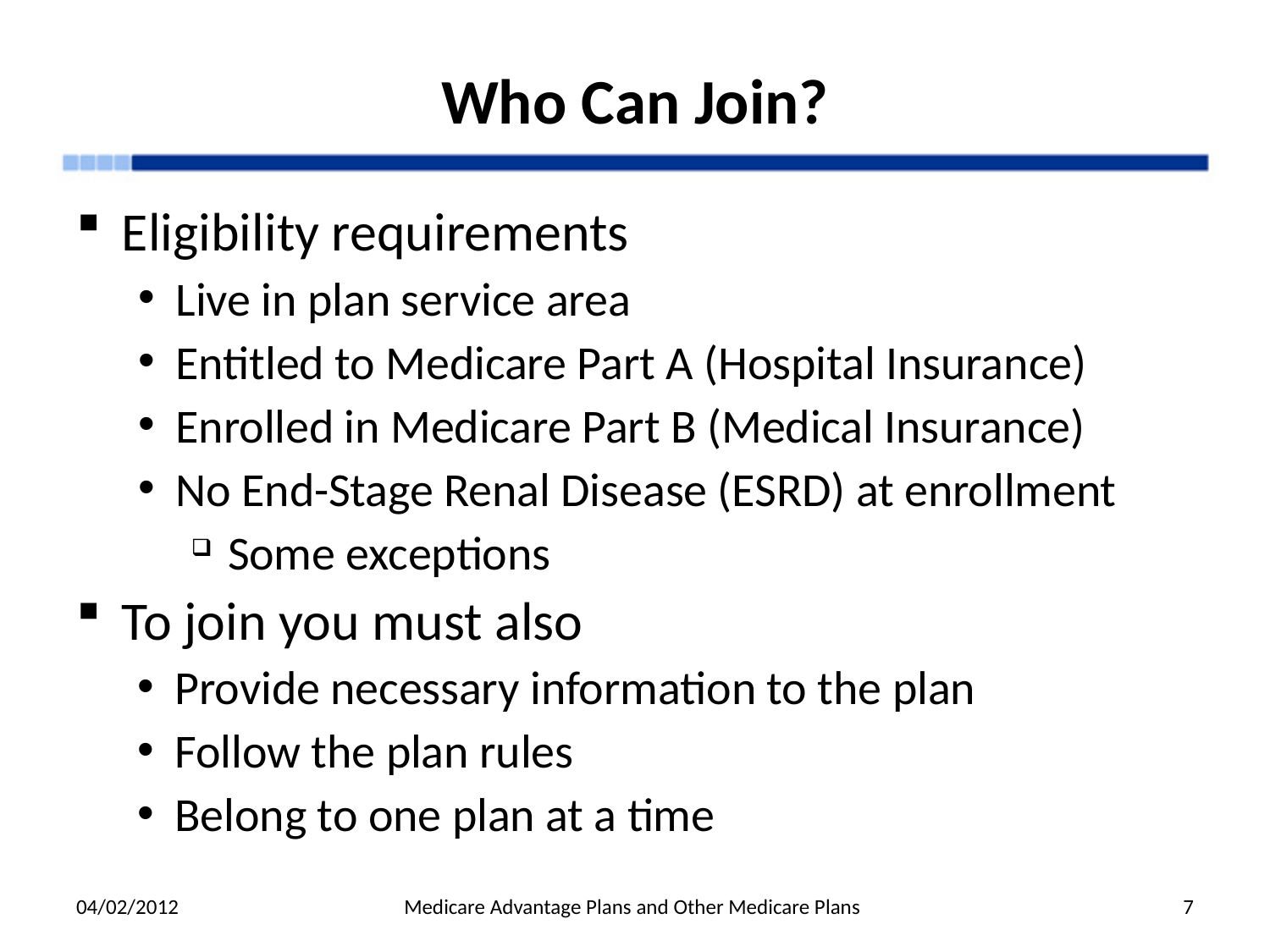

# Who Can Join?
Eligibility requirements
Live in plan service area
Entitled to Medicare Part A (Hospital Insurance)
Enrolled in Medicare Part B (Medical Insurance)
No End-Stage Renal Disease (ESRD) at enrollment
Some exceptions
To join you must also
Provide necessary information to the plan
Follow the plan rules
Belong to one plan at a time

04/02/2012
Medicare Advantage Plans and Other Medicare Plans
7